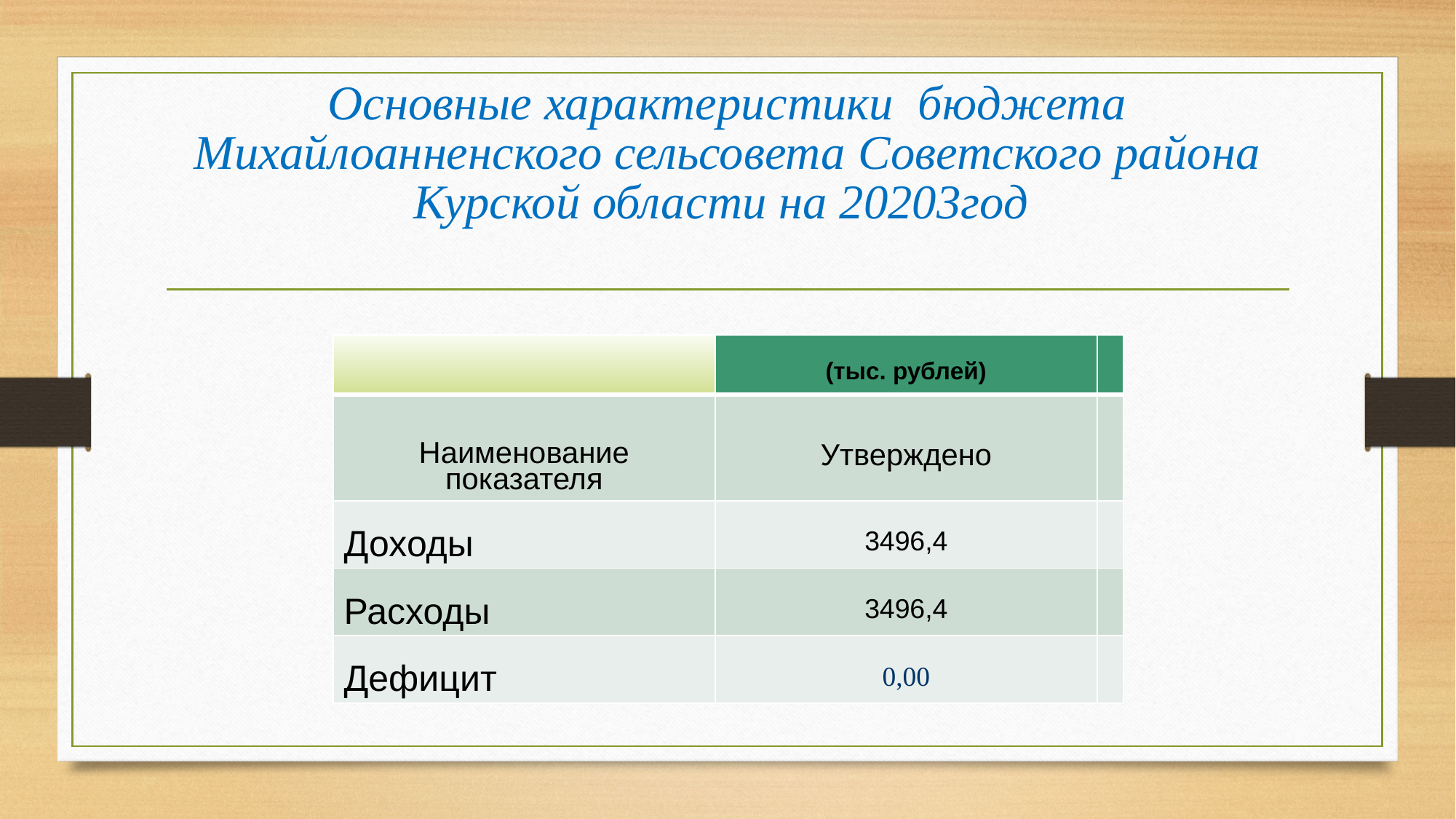

# Основные характеристики  бюджета Михайлоанненского сельсовета Советского района Курской области на 20203год
|  | (тыс. рублей) |  |
| --- | --- | --- |
| Наименование показателя | Утверждено |  |
| Доходы | 3496,4 |  |
| Расходы | 3496,4 |  |
| Дефицит | 0,00 |  |